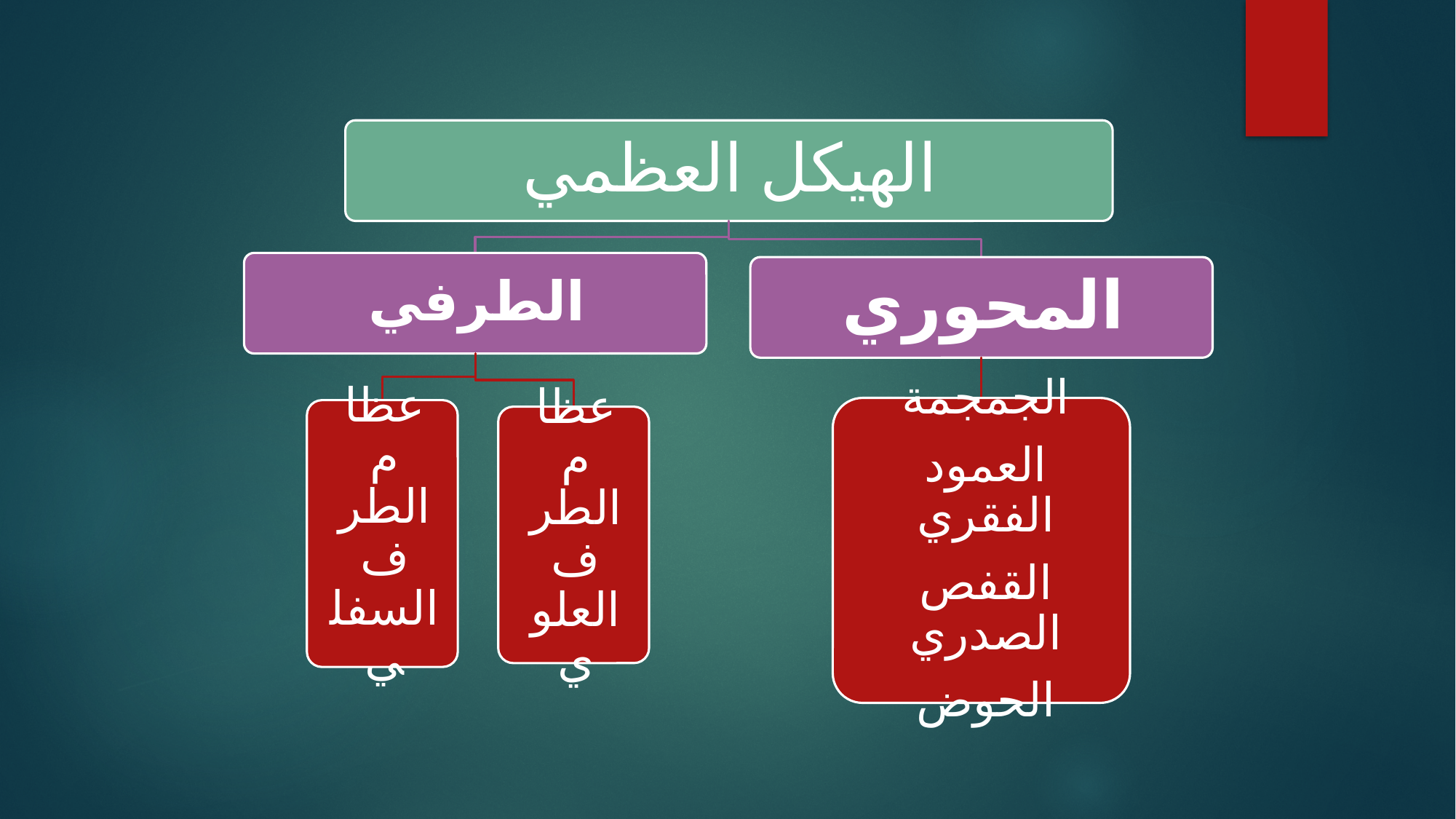

الهيكل العظمي
الطرفي
عظام الطرف السفلي
عظام الطرف العلوي
المحوري
الجمجمة
العمود الفقري
القفص الصدري
الحوض